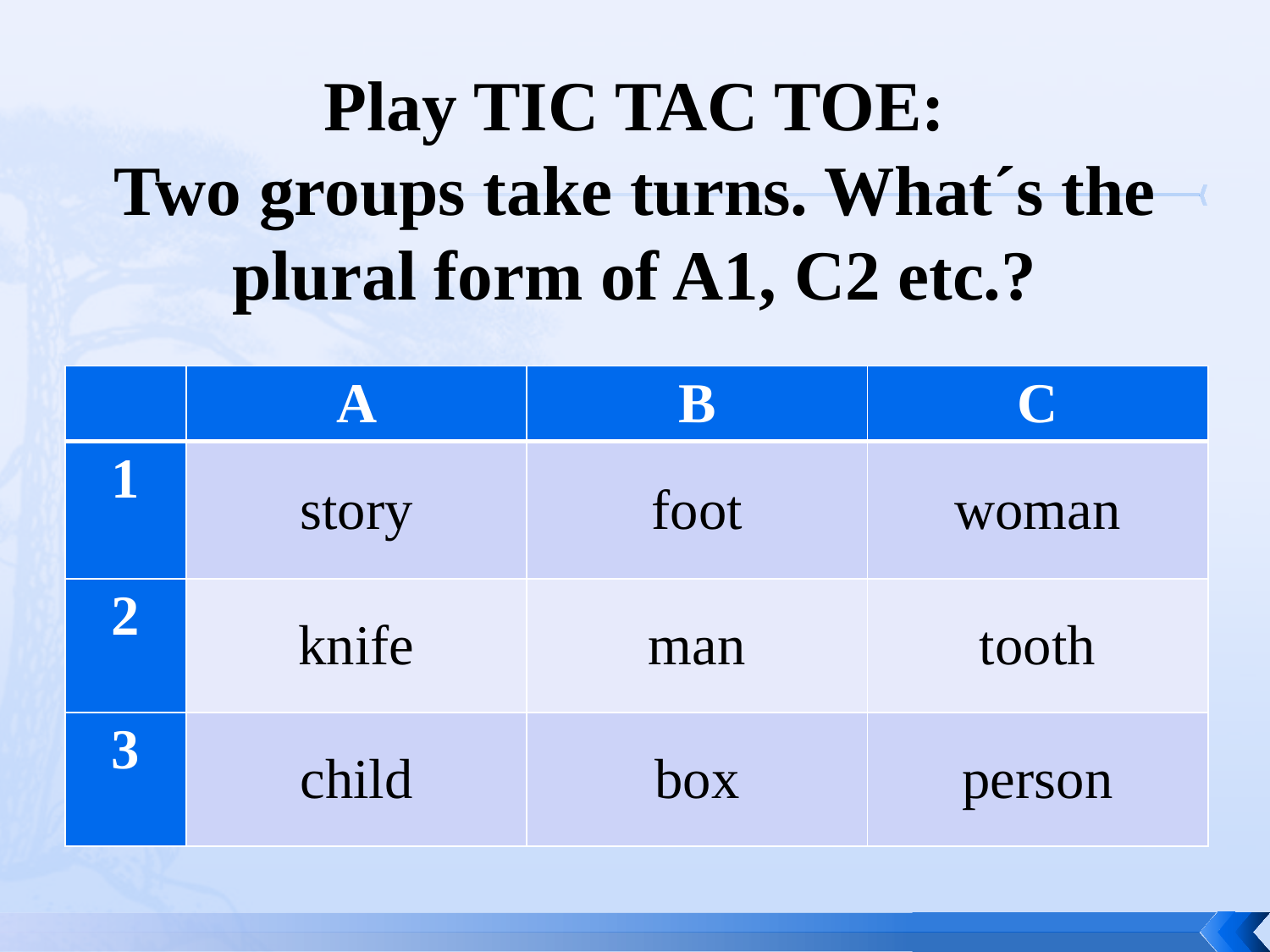

# Play TIC TAC TOE: Two groups take turns. What´s the plural form of A1, C2 etc.?
|  | A | B | C |
| --- | --- | --- | --- |
| 1 | story | foot | woman |
| 2 | knife | man | tooth |
| 3 | child | box | person |